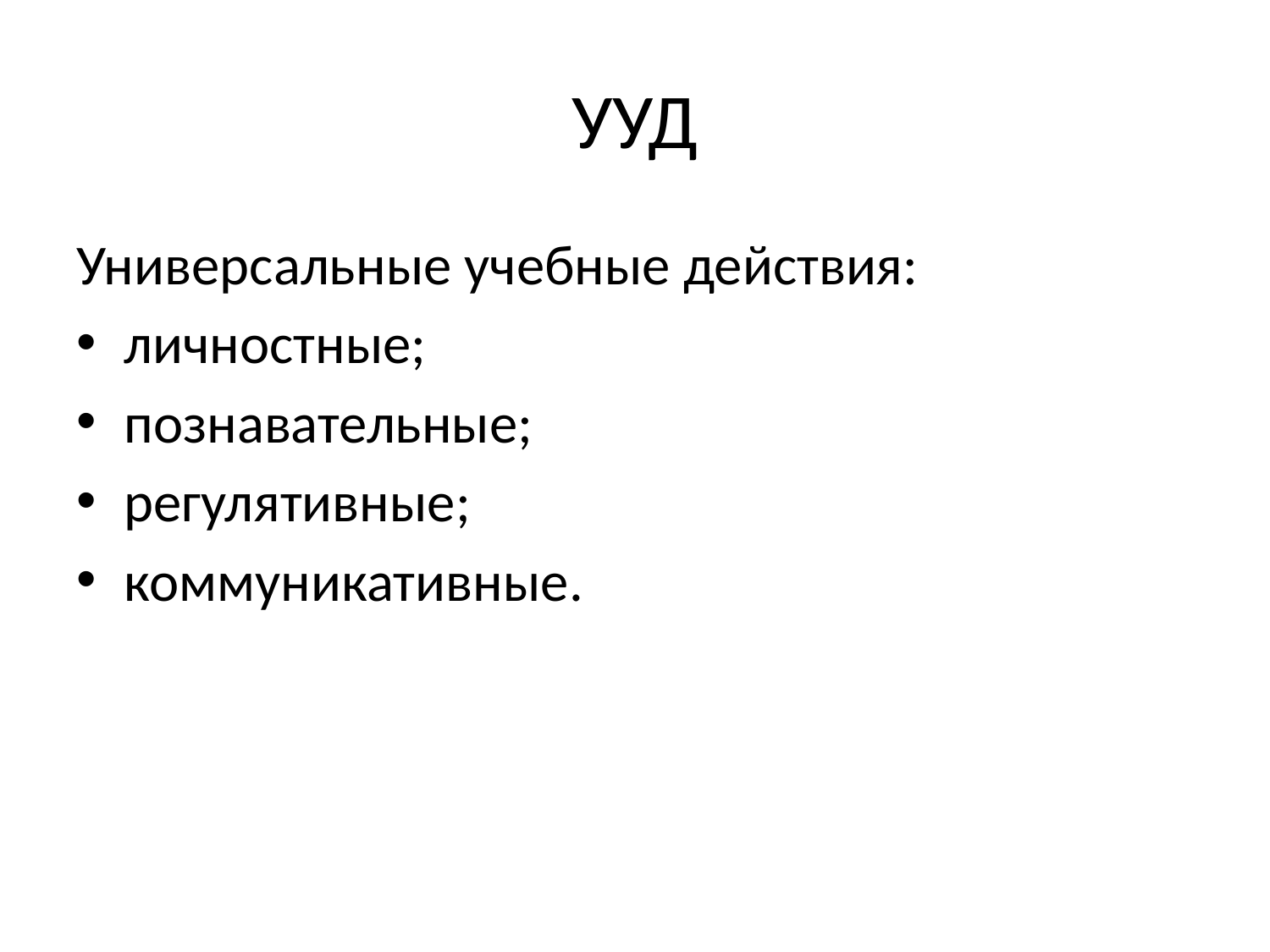

# УУД
Универсальные учебные действия:
личностные;
познавательные;
регулятивные;
коммуникативные.